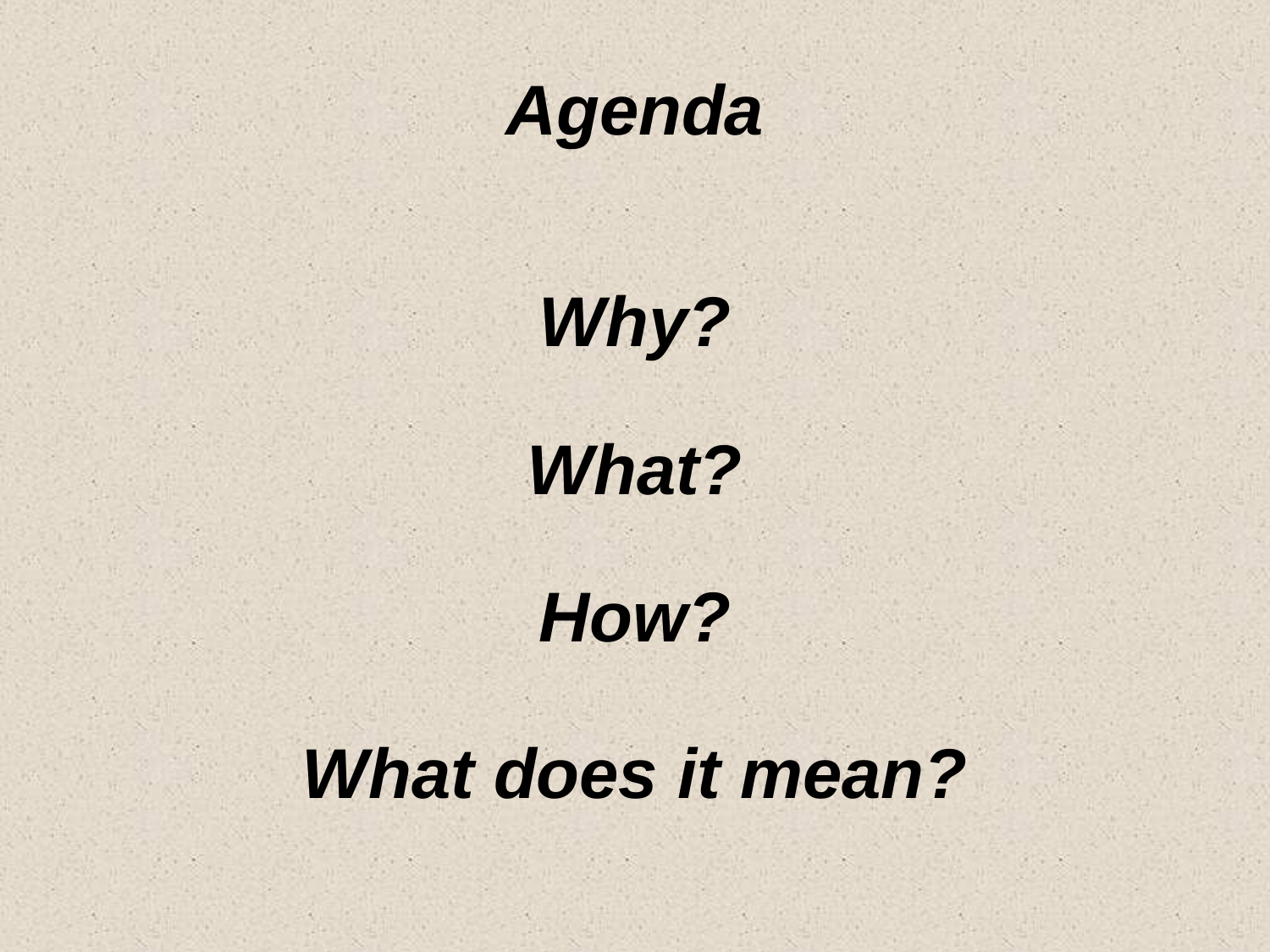

Agenda
Why?
What?
How?
What does it mean?